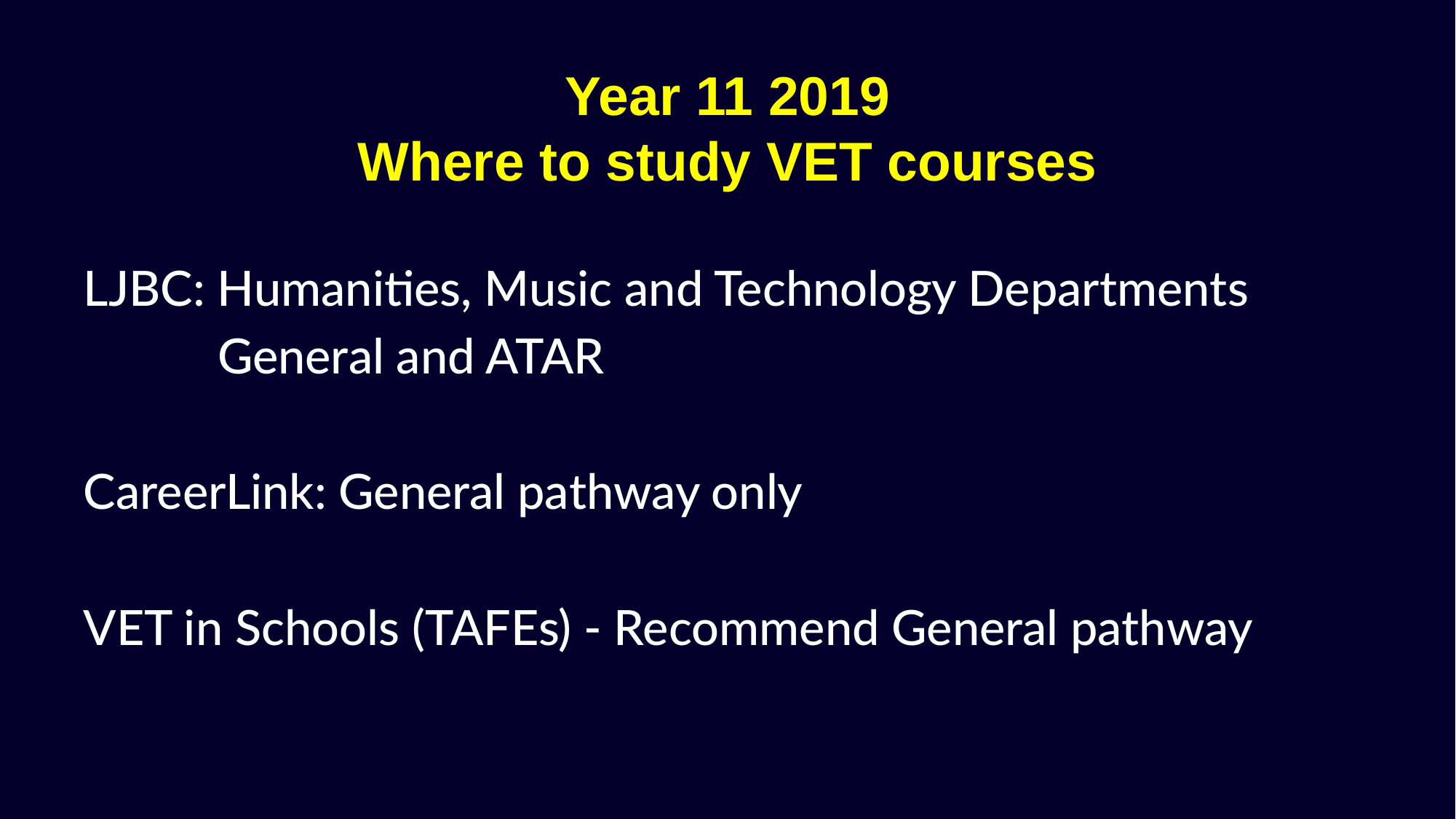

# Year 11 2019 Where to study VET courses

LJBC: Humanities, Music and Technology Departments
           General and ATAR

CareerLink: General pathway only

VET in Schools (TAFEs) - Recommend General pathway